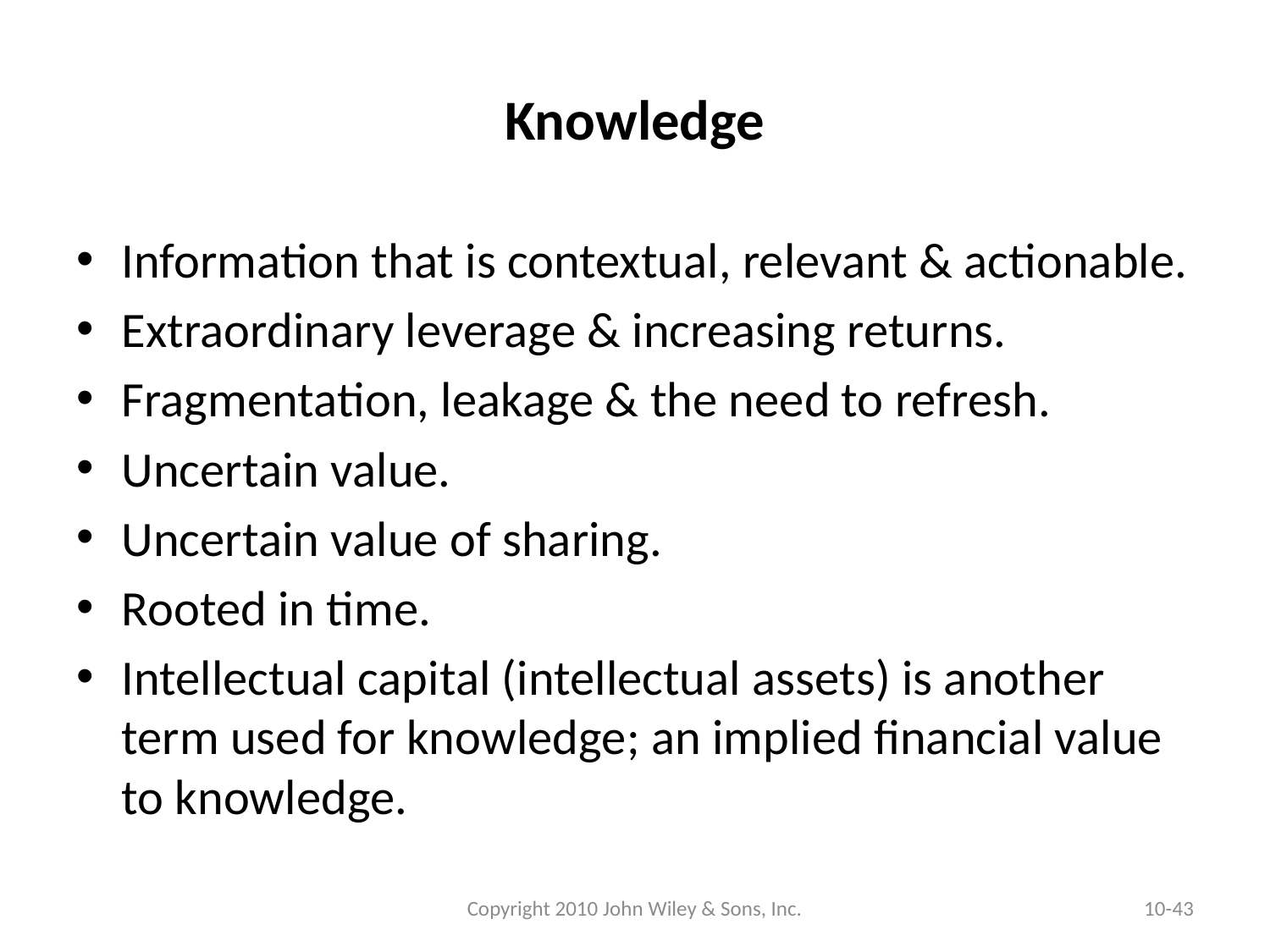

# Knowledge
Information that is contextual, relevant & actionable.
Extraordinary leverage & increasing returns.
Fragmentation, leakage & the need to refresh.
Uncertain value.
Uncertain value of sharing.
Rooted in time.
Intellectual capital (intellectual assets) is another term used for knowledge; an implied financial value to knowledge.
Copyright 2010 John Wiley & Sons, Inc.
10-43